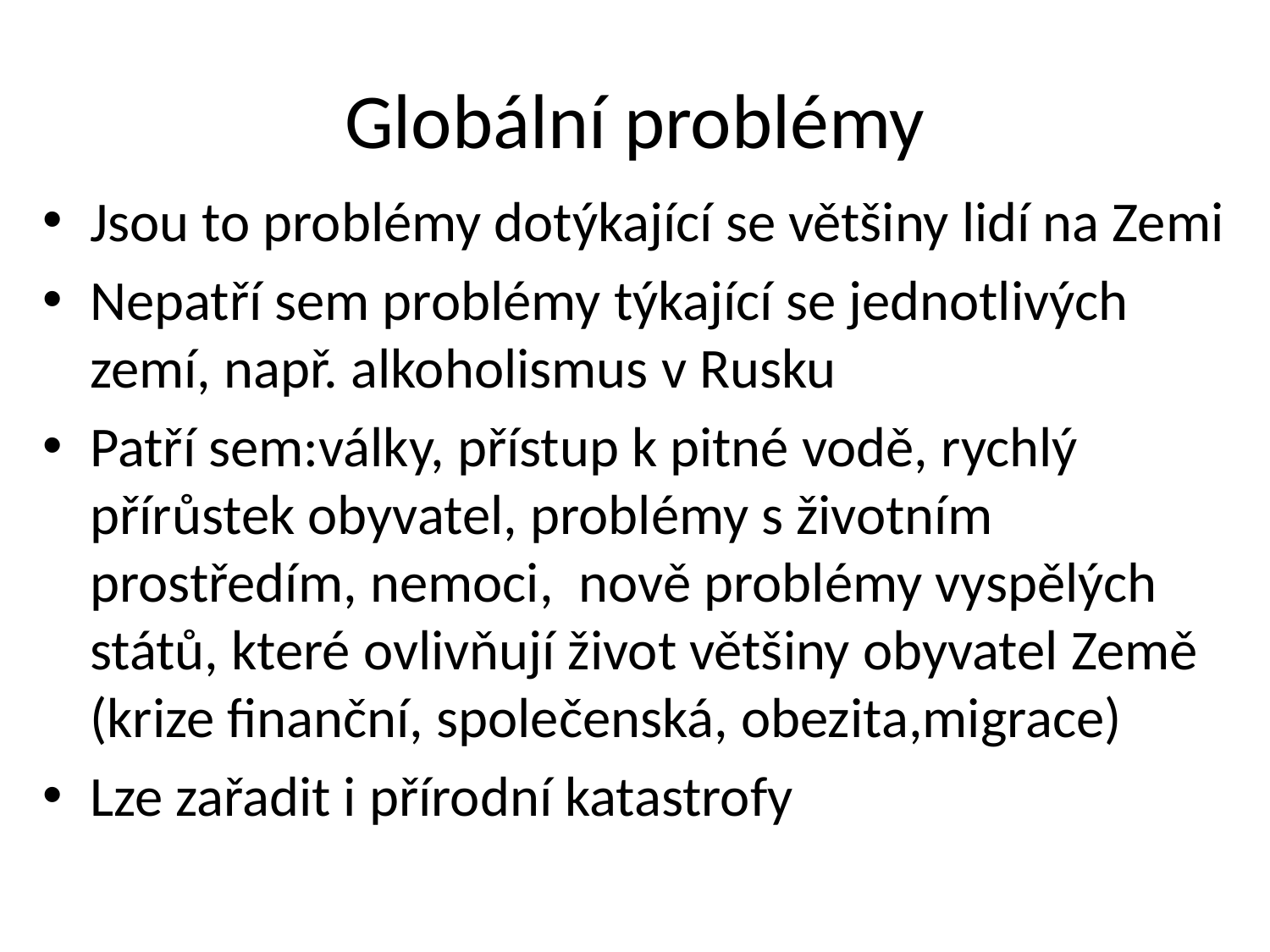

# Globální problémy
Jsou to problémy dotýkající se většiny lidí na Zemi
Nepatří sem problémy týkající se jednotlivých zemí, např. alkoholismus v Rusku
Patří sem:války, přístup k pitné vodě, rychlý přírůstek obyvatel, problémy s životním prostředím, nemoci,  nově problémy vyspělých států, které ovlivňují život většiny obyvatel Země (krize finanční, společenská, obezita,migrace)
Lze zařadit i přírodní katastrofy